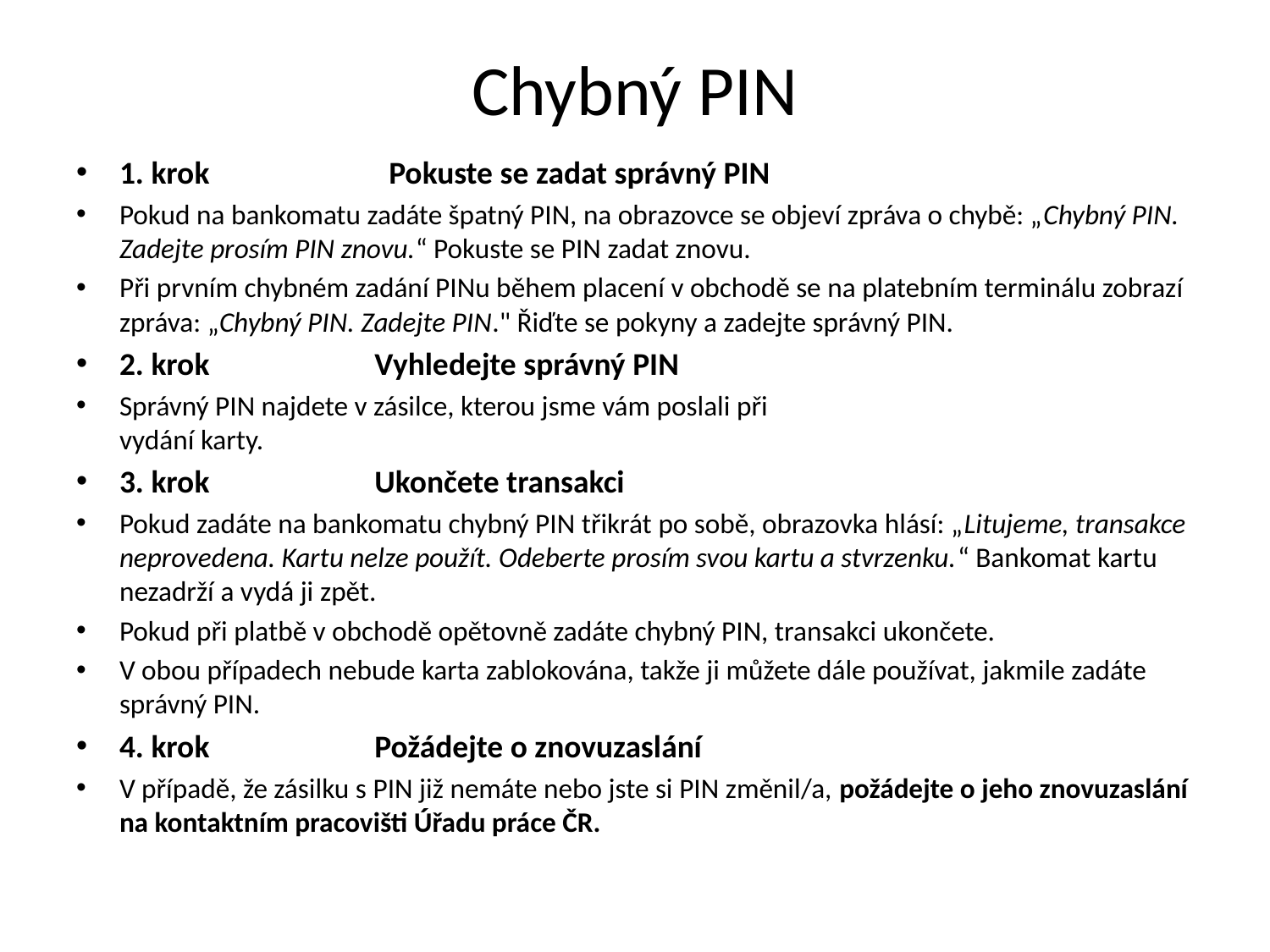

# Chybný PIN
1. krok                         Pokuste se zadat správný PIN
Pokud na bankomatu zadáte špatný PIN, na obrazovce se objeví zpráva o chybě: „Chybný PIN. Zadejte prosím PIN znovu.“ Pokuste se PIN zadat znovu.
Při prvním chybném zadání PINu během placení v obchodě se na platebním terminálu zobrazí zpráva: „Chybný PIN. Zadejte PIN." Řiďte se pokyny a zadejte správný PIN.
2. krok                       Vyhledejte správný PIN
Správný PIN najdete v zásilce, kterou jsme vám poslali při 
vydání karty.
3. krok                       Ukončete transakci
Pokud zadáte na bankomatu chybný PIN třikrát po sobě, obrazovka hlásí: „Litujeme, transakce neprovedena. Kartu nelze použít. Odeberte prosím svou kartu a stvrzenku.“ Bankomat kartu nezadrží a vydá ji zpět.
Pokud při platbě v obchodě opětovně zadáte chybný PIN, transakci ukončete.
V obou případech nebude karta zablokována, takže ji můžete dále používat, jakmile zadáte správný PIN.
4. krok                       Požádejte o znovuzaslání
V případě, že zásilku s PIN již nemáte nebo jste si PIN změnil/a, požádejte o jeho znovuzaslání na kontaktním pracovišti Úřadu práce ČR.